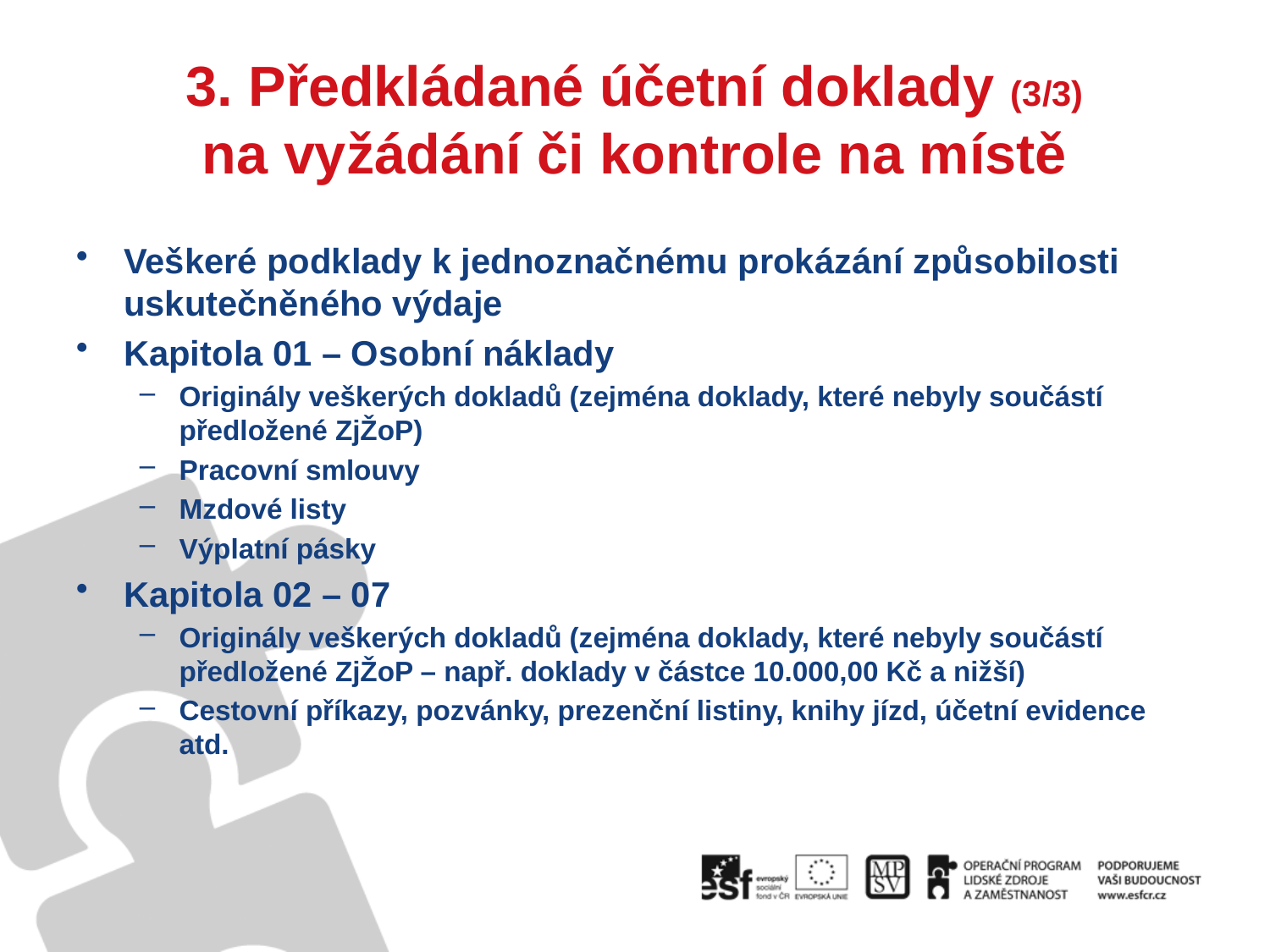

# 3. Předkládané účetní doklady (3/3) na vyžádání či kontrole na místě

Veškeré podklady k jednoznačnému prokázání způsobilosti uskutečněného výdaje
Kapitola 01 – Osobní náklady
Originály veškerých dokladů (zejména doklady, které nebyly součástí předložené ZjŽoP)
Pracovní smlouvy
Mzdové listy
Výplatní pásky
Kapitola 02 – 07
Originály veškerých dokladů (zejména doklady, které nebyly součástí předložené ZjŽoP – např. doklady v částce 10.000,00 Kč a nižší)
Cestovní příkazy, pozvánky, prezenční listiny, knihy jízd, účetní evidence atd.